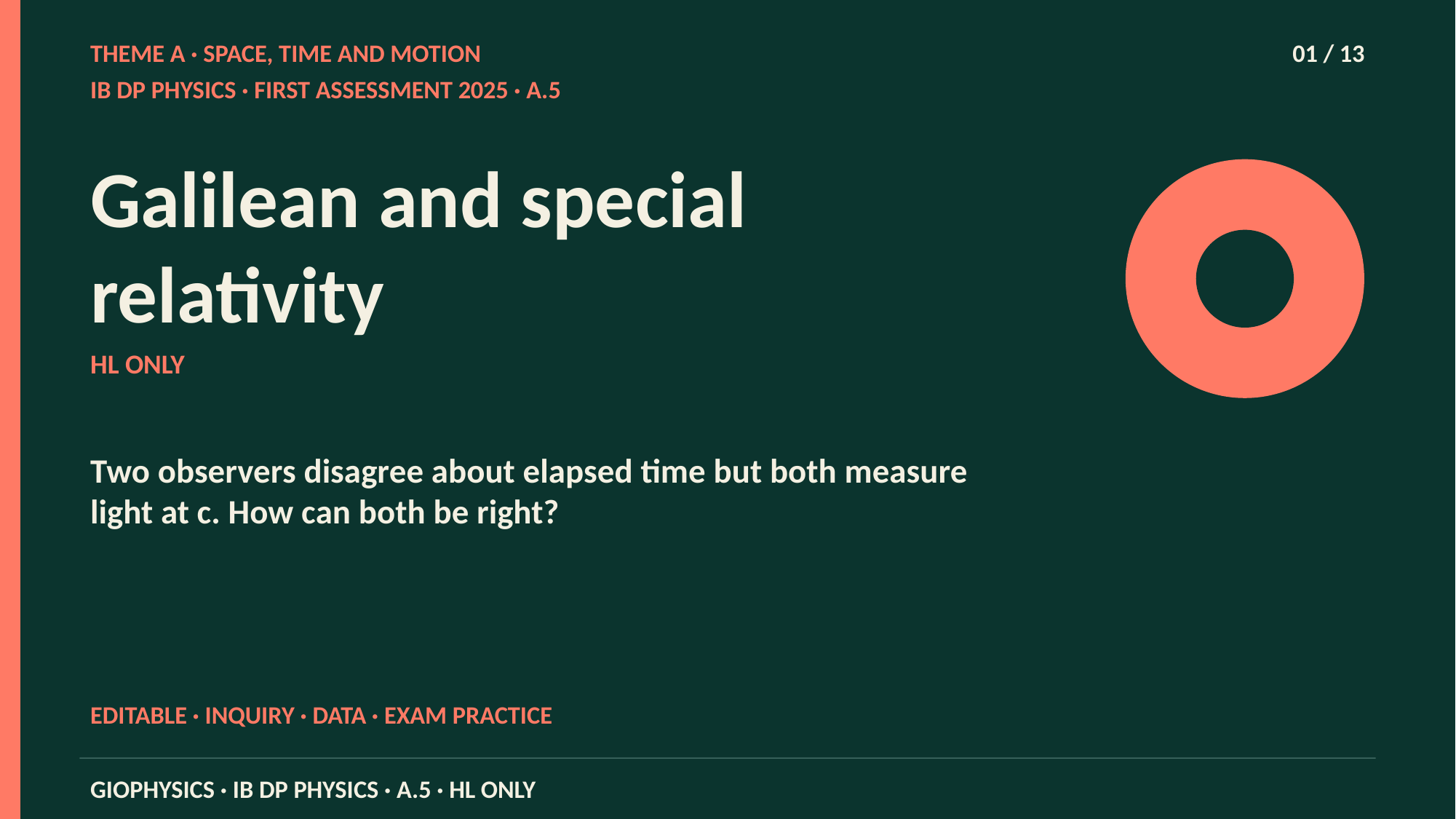

THEME A · SPACE, TIME AND MOTION
01 / 13
IB DP PHYSICS · FIRST ASSESSMENT 2025 · A.5
Galilean and special relativity

HL ONLY
Two observers disagree about elapsed time but both measure light at c. How can both be right?
EDITABLE · INQUIRY · DATA · EXAM PRACTICE

GIOPHYSICS · IB DP PHYSICS · A.5 · HL ONLY